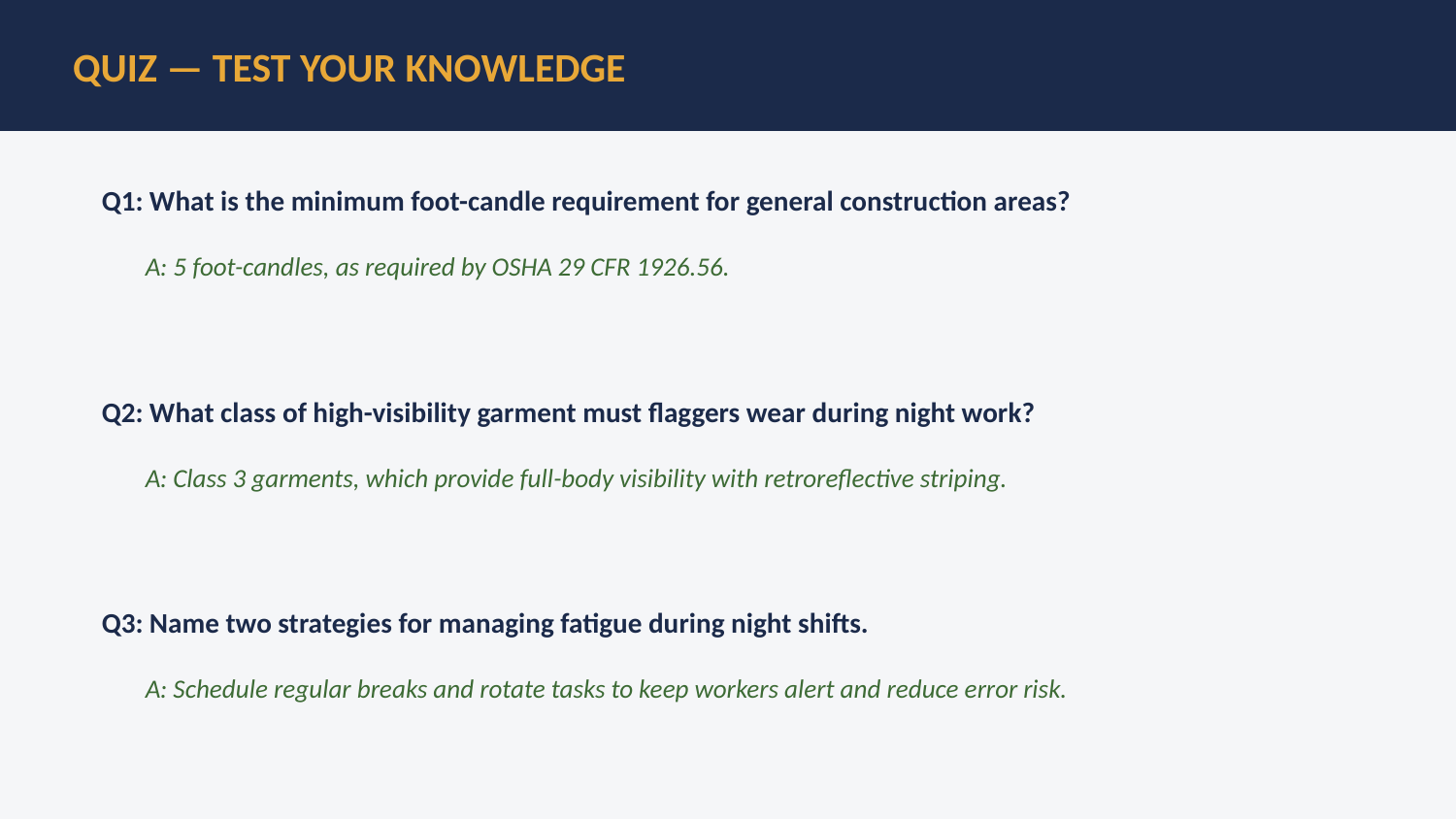

QUIZ — TEST YOUR KNOWLEDGE
Q1: What is the minimum foot-candle requirement for general construction areas?
A: 5 foot-candles, as required by OSHA 29 CFR 1926.56.
Q2: What class of high-visibility garment must flaggers wear during night work?
A: Class 3 garments, which provide full-body visibility with retroreflective striping.
Q3: Name two strategies for managing fatigue during night shifts.
A: Schedule regular breaks and rotate tasks to keep workers alert and reduce error risk.